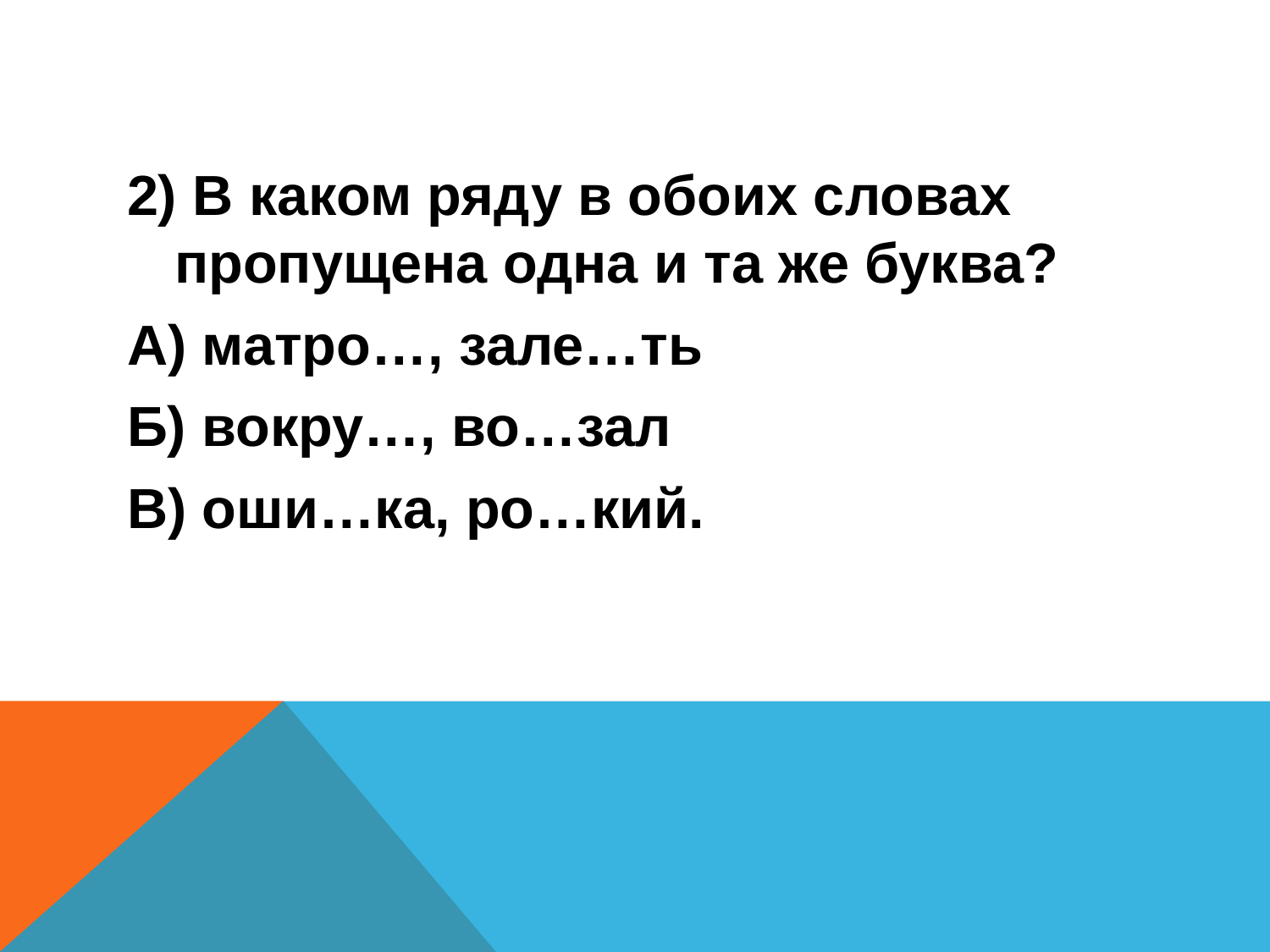

#
2) В каком ряду в обоих словах пропущена одна и та же буква?
А) матро…, зале…ть
Б) вокру…, во…зал
В) оши…ка, ро…кий.